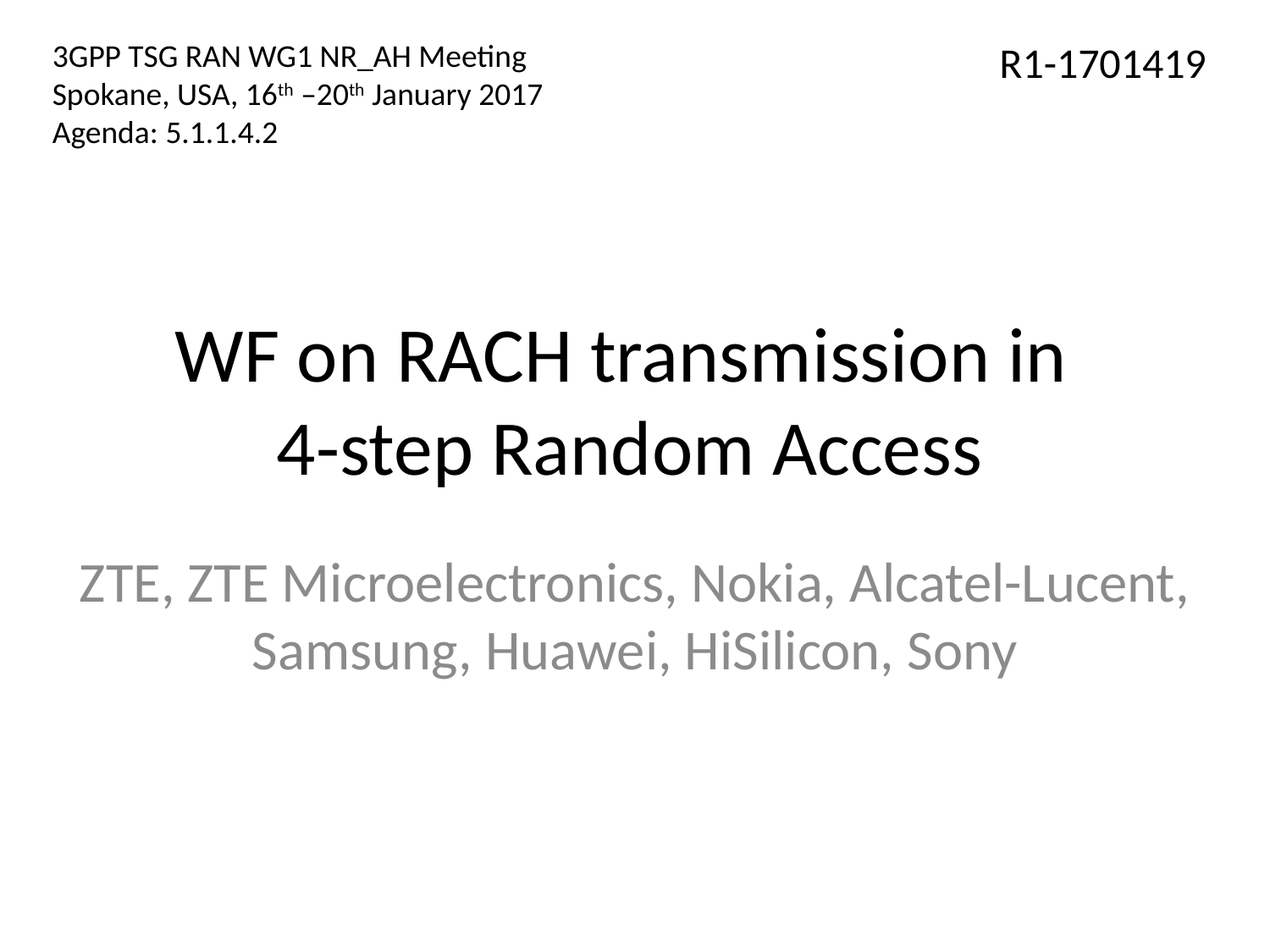

3GPP TSG RAN WG1 NR_AH Meeting
Spokane, USA, 16th –20th January 2017
Agenda: 5.1.1.4.2
R1-1701419
# WF on RACH transmission in 4-step Random Access
ZTE, ZTE Microelectronics, Nokia, Alcatel-Lucent, Samsung, Huawei, HiSilicon, Sony